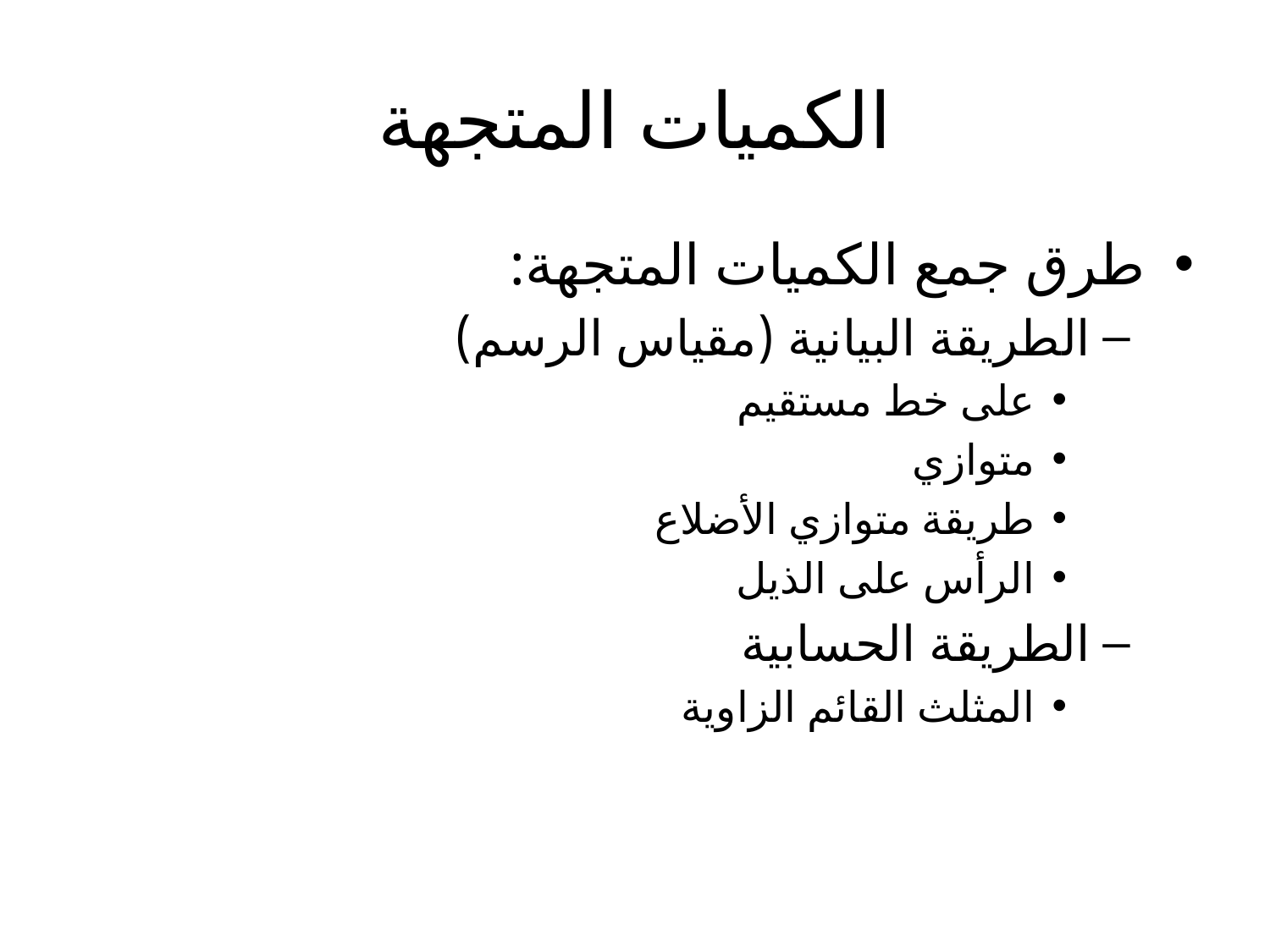

# الكميات المتجهة
طرق جمع الكميات المتجهة:
الطريقة البيانية (مقياس الرسم)
على خط مستقيم
متوازي
طريقة متوازي الأضلاع
الرأس على الذيل
الطريقة الحسابية
المثلث القائم الزاوية